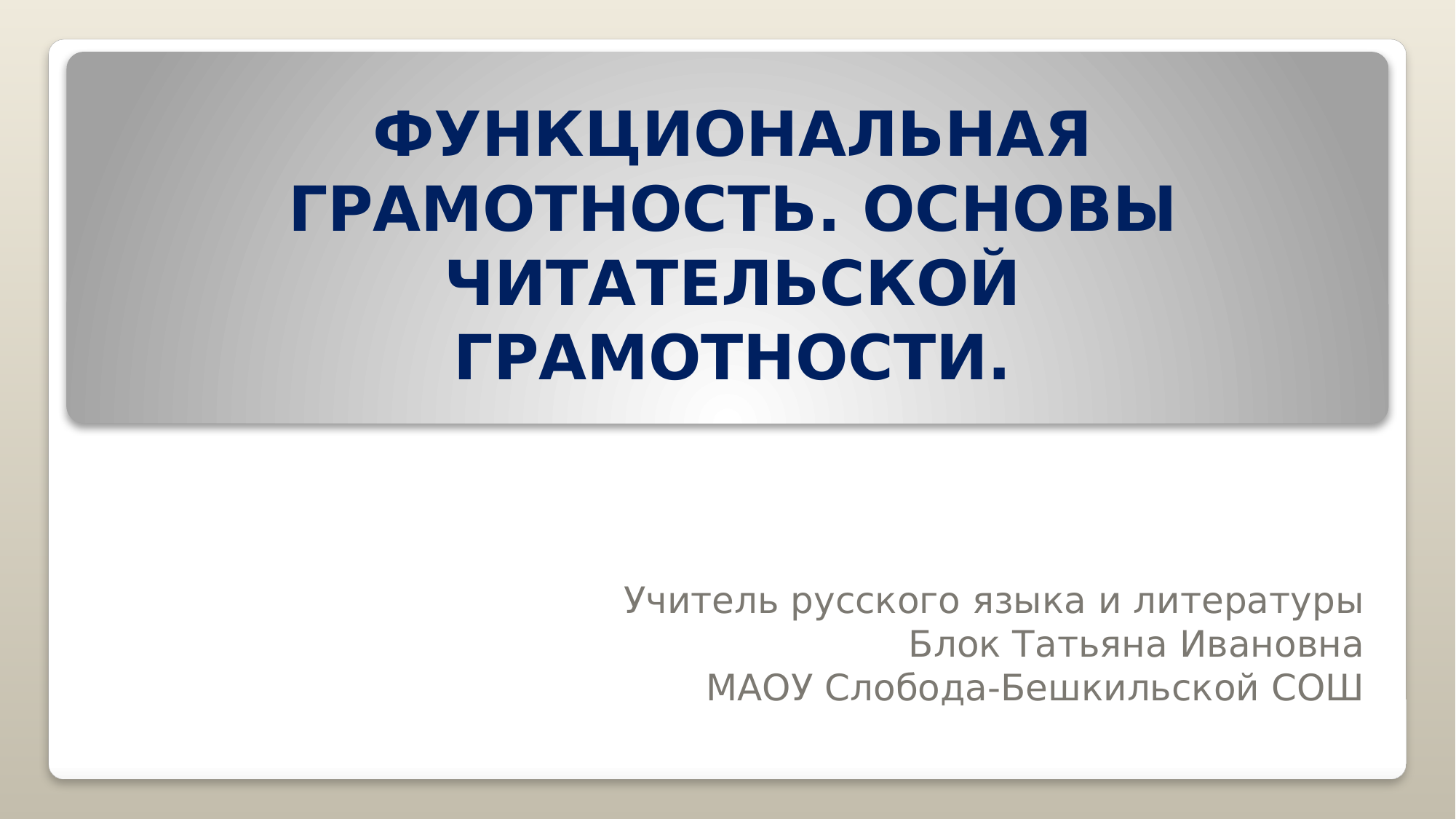

Функциональная грамотность. Основы читательской грамотности.
Учитель русского языка и литературы
Блок Татьяна Ивановна
МАОУ Слобода-Бешкильской СОШ